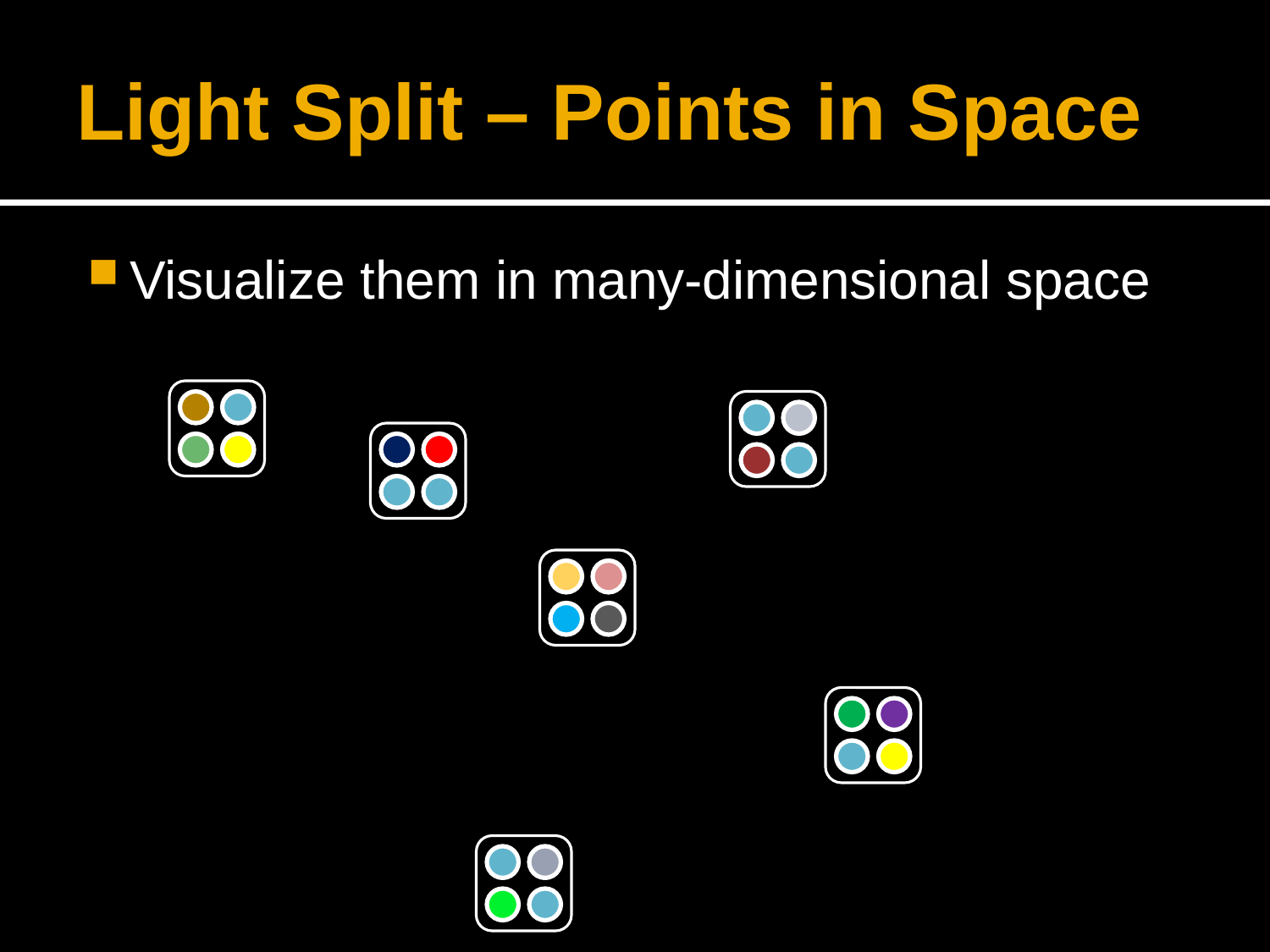

# Light Split – Points in Space
Visualize them in many-dimensional space